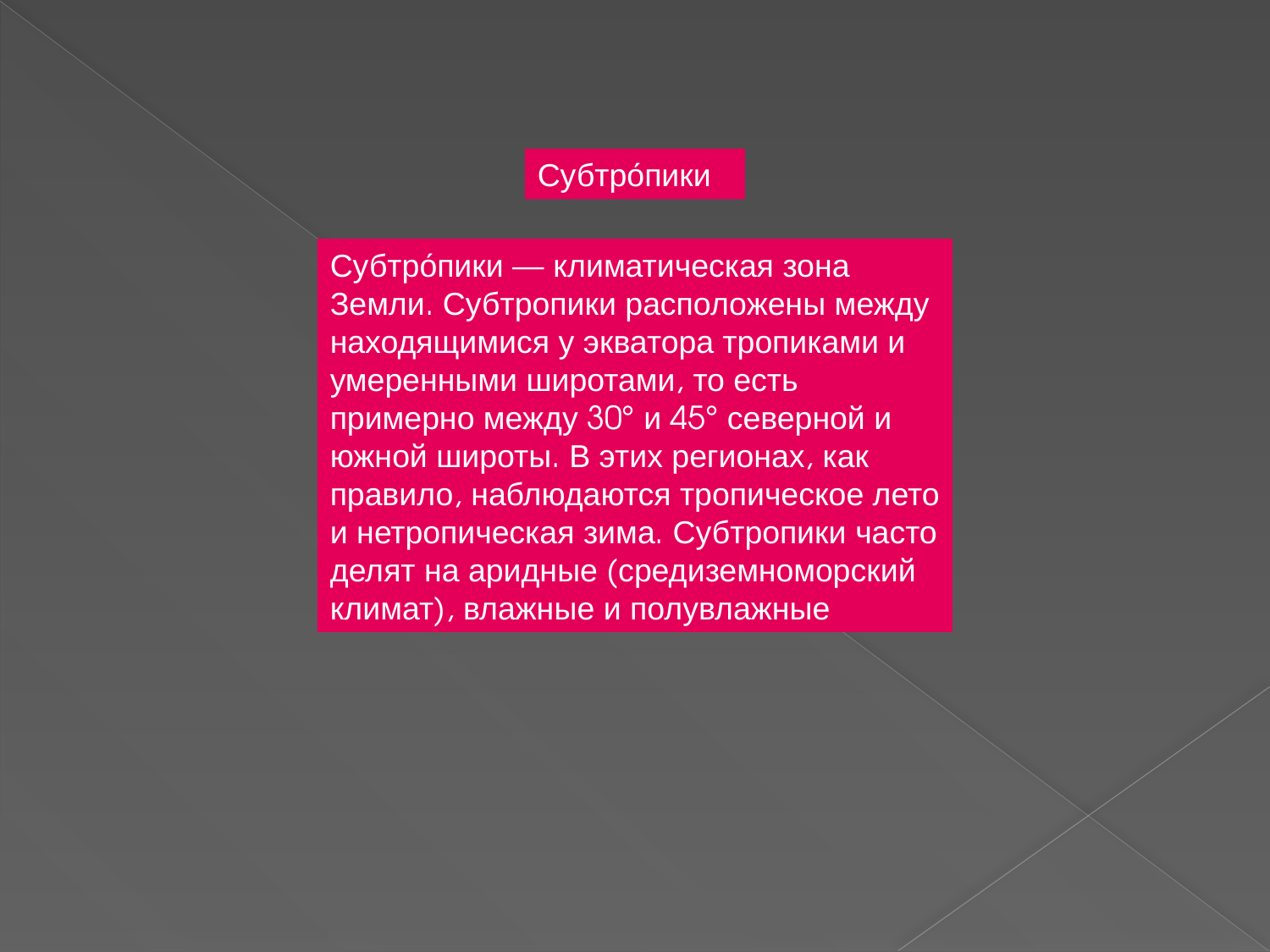

Субтро́пики
Субтро́пики — климатическая зона Земли. Субтропики расположены между находящимися у экватора тропиками и умеренными широтами, то есть примерно между 30° и 45° северной и южной широты. В этих регионах, как правило, наблюдаются тропическое лето и нетропическая зима. Субтропики часто делят на аридные (средиземноморский климат), влажные и полувлажные
Субтро́пики — климатическая зона Земли. Субтропики расположены между находящимися у экватора тропиками и умеренными широтами, то есть примерно между 30° и 45° северной и южной широты. В этих регионах, как правило, наблюдаются тропическое лето и нетропическая зима. Субтропики часто делят на аридные (средиземноморский климат), влажные и полувлажные